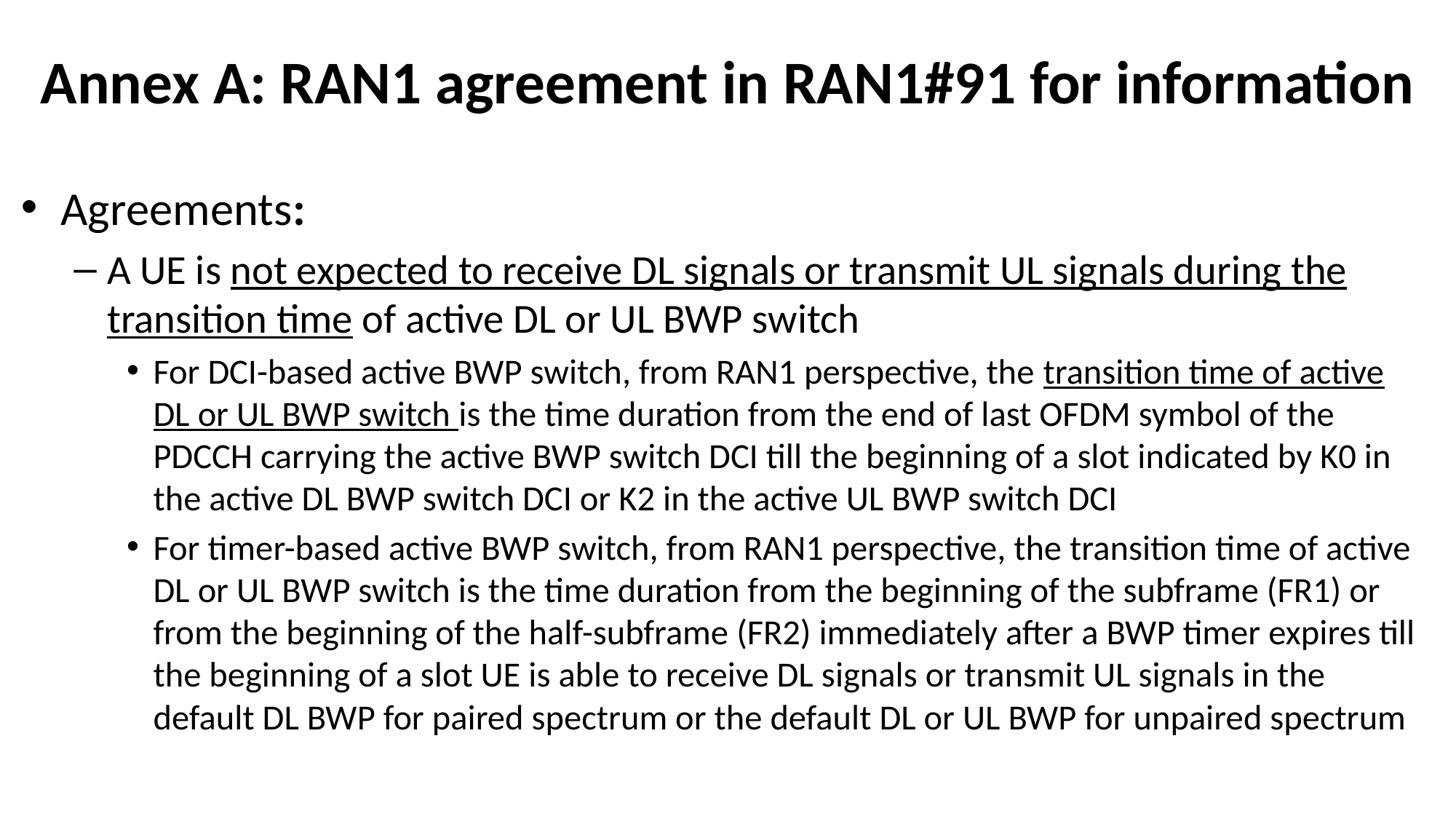

# Annex A: RAN1 agreement in RAN1#91 for information
Agreements:
A UE is not expected to receive DL signals or transmit UL signals during the transition time of active DL or UL BWP switch
For DCI-based active BWP switch, from RAN1 perspective, the transition time of active DL or UL BWP switch is the time duration from the end of last OFDM symbol of the PDCCH carrying the active BWP switch DCI till the beginning of a slot indicated by K0 in the active DL BWP switch DCI or K2 in the active UL BWP switch DCI
For timer-based active BWP switch, from RAN1 perspective, the transition time of active DL or UL BWP switch is the time duration from the beginning of the subframe (FR1) or from the beginning of the half-subframe (FR2) immediately after a BWP timer expires till the beginning of a slot UE is able to receive DL signals or transmit UL signals in the default DL BWP for paired spectrum or the default DL or UL BWP for unpaired spectrum